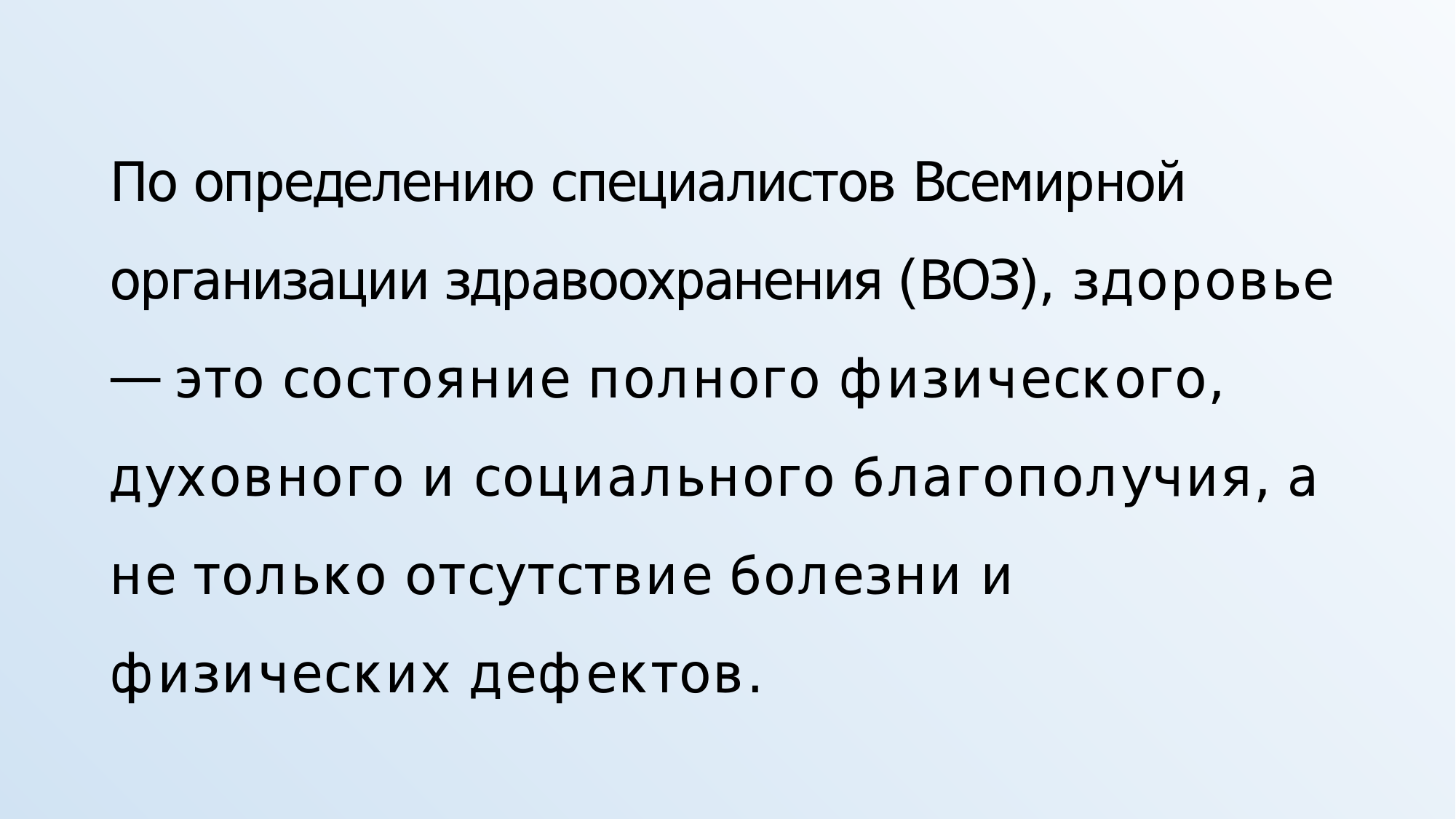

По определению специалистов Всемирной организации здравоохранения (ВОЗ), здоровье — это состояние полного физического, духовного и социального благополучия, а не только отсутствие болезни и физических дефектов.